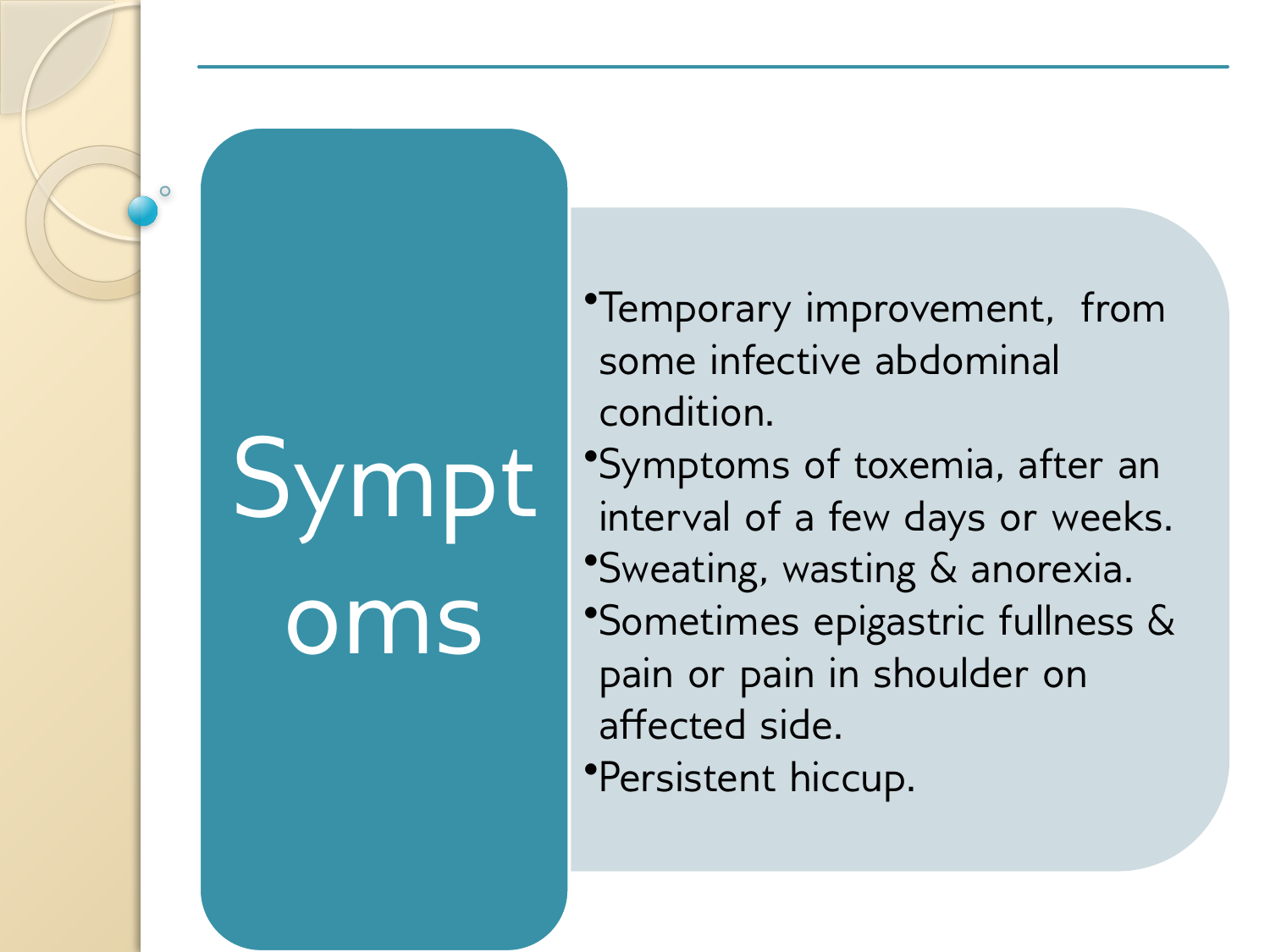

Clinical features
Symptoms
Temporary improvement,  from some infective abdominal condition.
Symptoms of toxemia, after an interval of a few days or weeks.
Sweating, wasting & anorexia.
Sometimes epigastric fullness & pain or pain in shoulder on affected side.
Persistent hiccup.